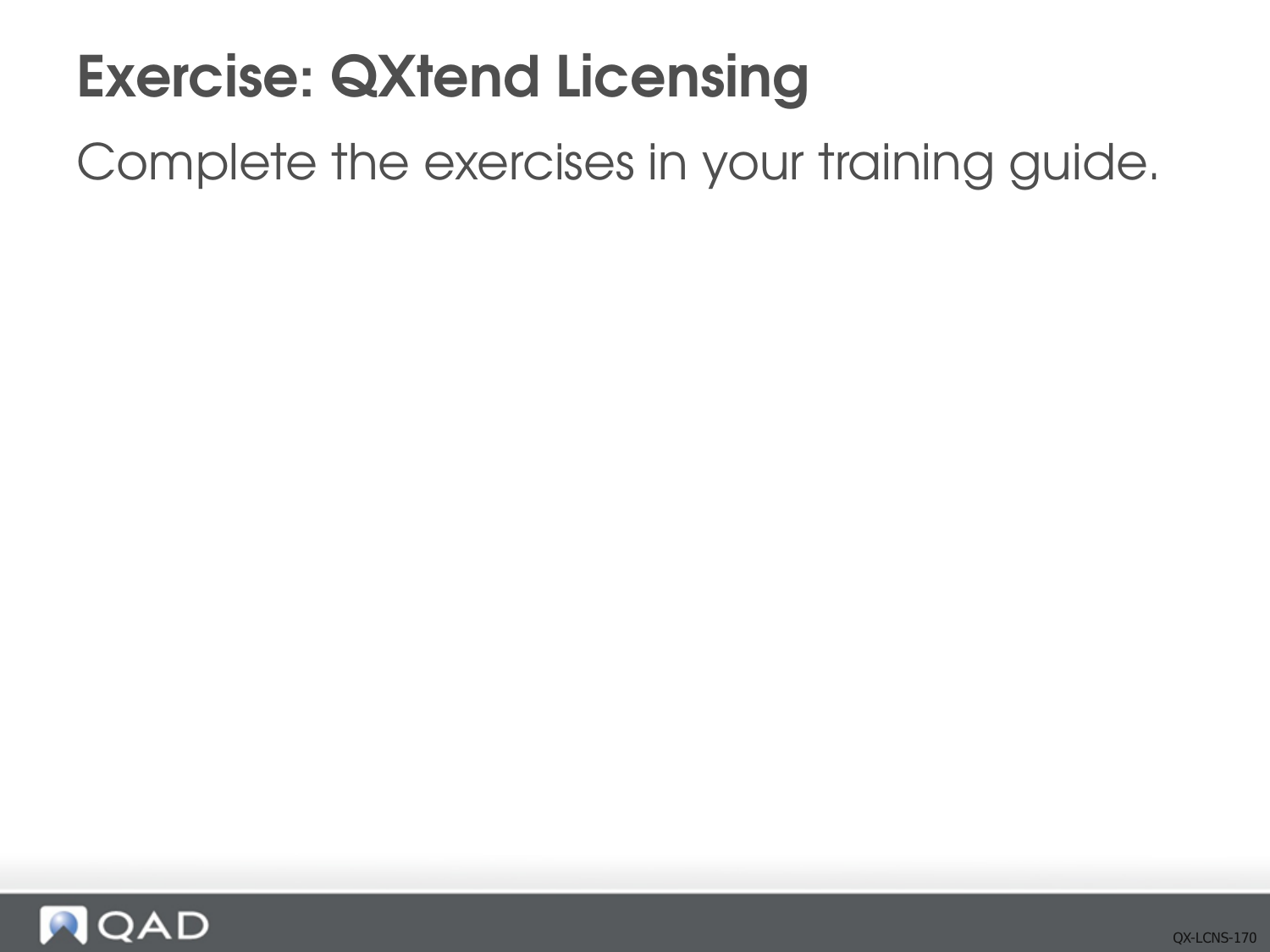

# Exercise: QXtend Licensing
Complete the exercises in your training guide.
QX-LCNS-170